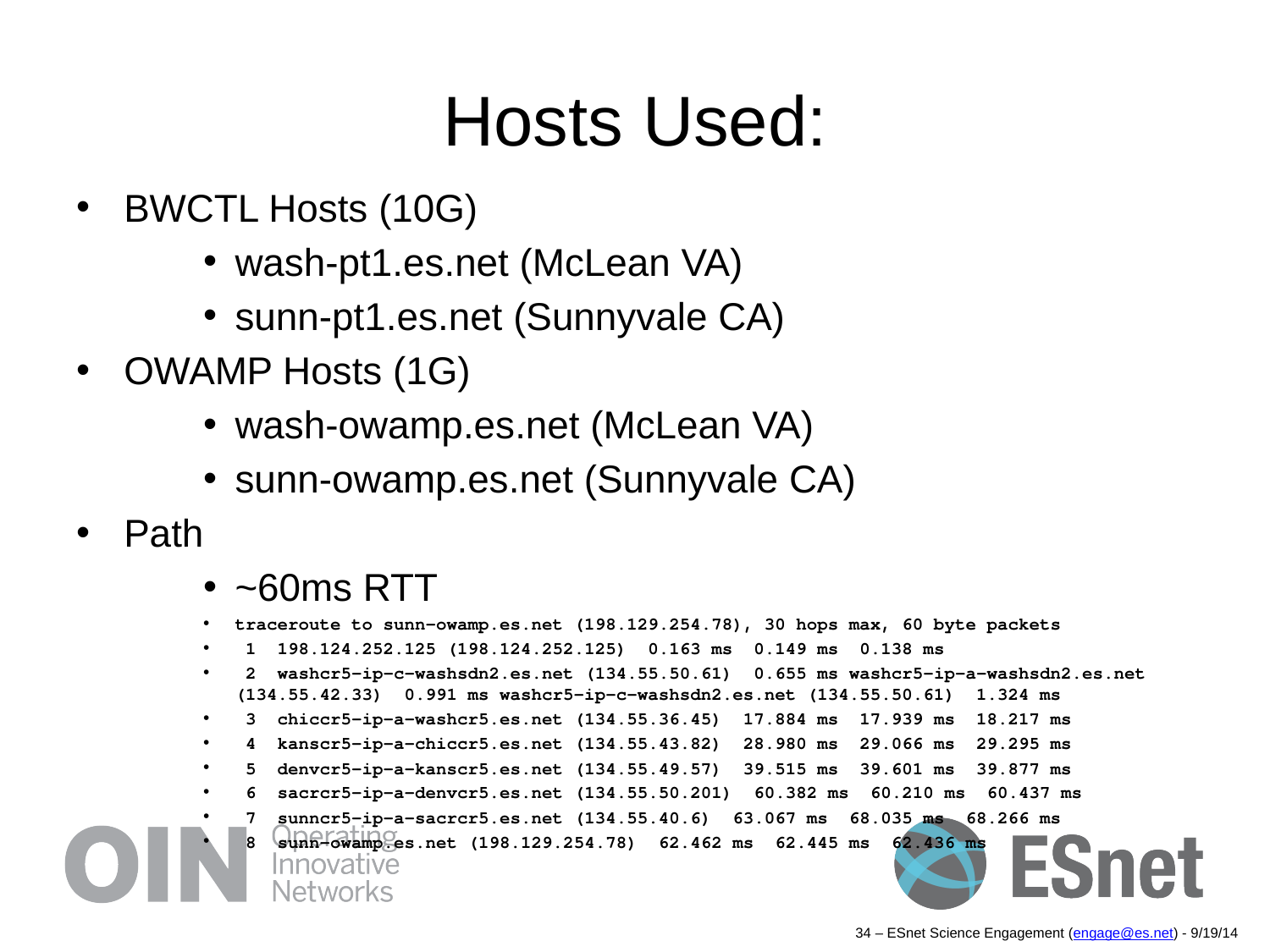

# Hosts Used:
BWCTL Hosts (10G)
wash-pt1.es.net (McLean VA)
sunn-pt1.es.net (Sunnyvale CA)
OWAMP Hosts (1G)
wash-owamp.es.net (McLean VA)
sunn-owamp.es.net (Sunnyvale CA)
Path
~60ms RTT
traceroute to sunn-owamp.es.net (198.129.254.78), 30 hops max, 60 byte packets
 1  198.124.252.125 (198.124.252.125)  0.163 ms  0.149 ms  0.138 ms
 2  washcr5-ip-c-washsdn2.es.net (134.55.50.61)  0.655 ms washcr5-ip-a-washsdn2.es.net (134.55.42.33)  0.991 ms washcr5-ip-c-washsdn2.es.net (134.55.50.61)  1.324 ms
 3  chiccr5-ip-a-washcr5.es.net (134.55.36.45)  17.884 ms  17.939 ms  18.217 ms
 4  kanscr5-ip-a-chiccr5.es.net (134.55.43.82)  28.980 ms  29.066 ms  29.295 ms
 5  denvcr5-ip-a-kanscr5.es.net (134.55.49.57)  39.515 ms  39.601 ms  39.877 ms
 6  sacrcr5-ip-a-denvcr5.es.net (134.55.50.201)  60.382 ms  60.210 ms  60.437 ms
 7  sunncr5-ip-a-sacrcr5.es.net (134.55.40.6)  63.067 ms  68.035 ms  68.266 ms
 8  sunn-owamp.es.net (198.129.254.78)  62.462 ms  62.445 ms  62.436 ms

34 – ESnet Science Engagement (engage@es.net) - 9/19/14